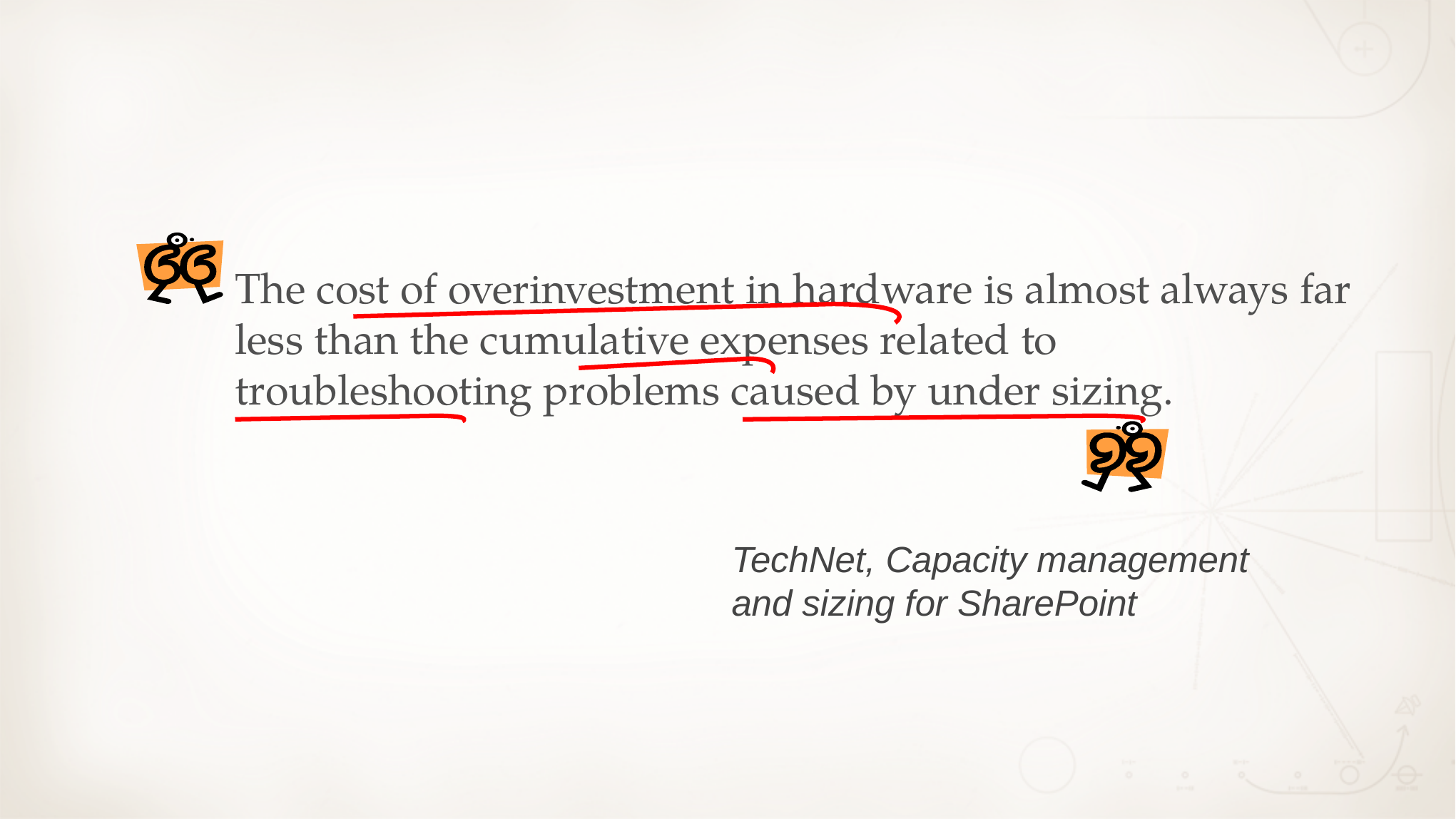

The cost of overinvestment in hardware is almost always far less than the cumulative expenses related to troubleshooting problems caused by under sizing.

TechNet, Capacity management
and sizing for SharePoint